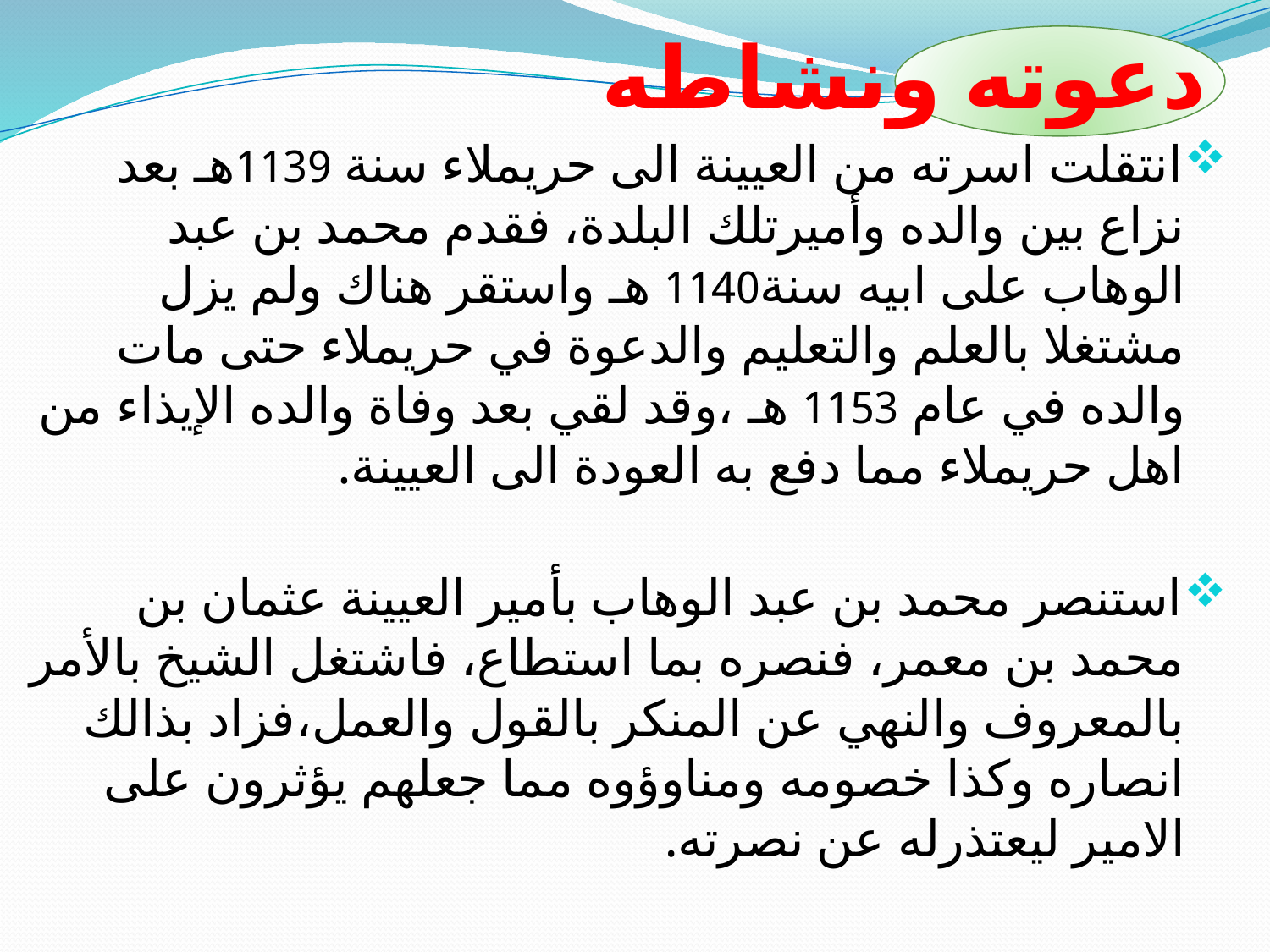

# دعوته ونشاطه

انتقلت اسرته من العيينة الى حريملاء سنة 1139هـ بعد نزاع بين والده وأميرتلك البلدة، فقدم محمد بن عبد الوهاب على ابيه سنة1140 هـ واستقر هناك ولم يزل مشتغلا بالعلم والتعليم والدعوة في حريملاء حتى مات والده في عام 1153 هـ ،وقد لقي بعد وفاة والده الإيذاء من اهل حريملاء مما دفع به العودة الى العيينة.

استنصر محمد بن عبد الوهاب بأمير العيينة عثمان بن محمد بن معمر، فنصره بما استطاع، فاشتغل الشيخ بالأمر بالمعروف والنهي عن المنكر بالقول والعمل،فزاد بذالك انصاره وكذا خصومه ومناوؤوه مما جعلهم يؤثرون على الامير ليعتذرله عن نصرته.